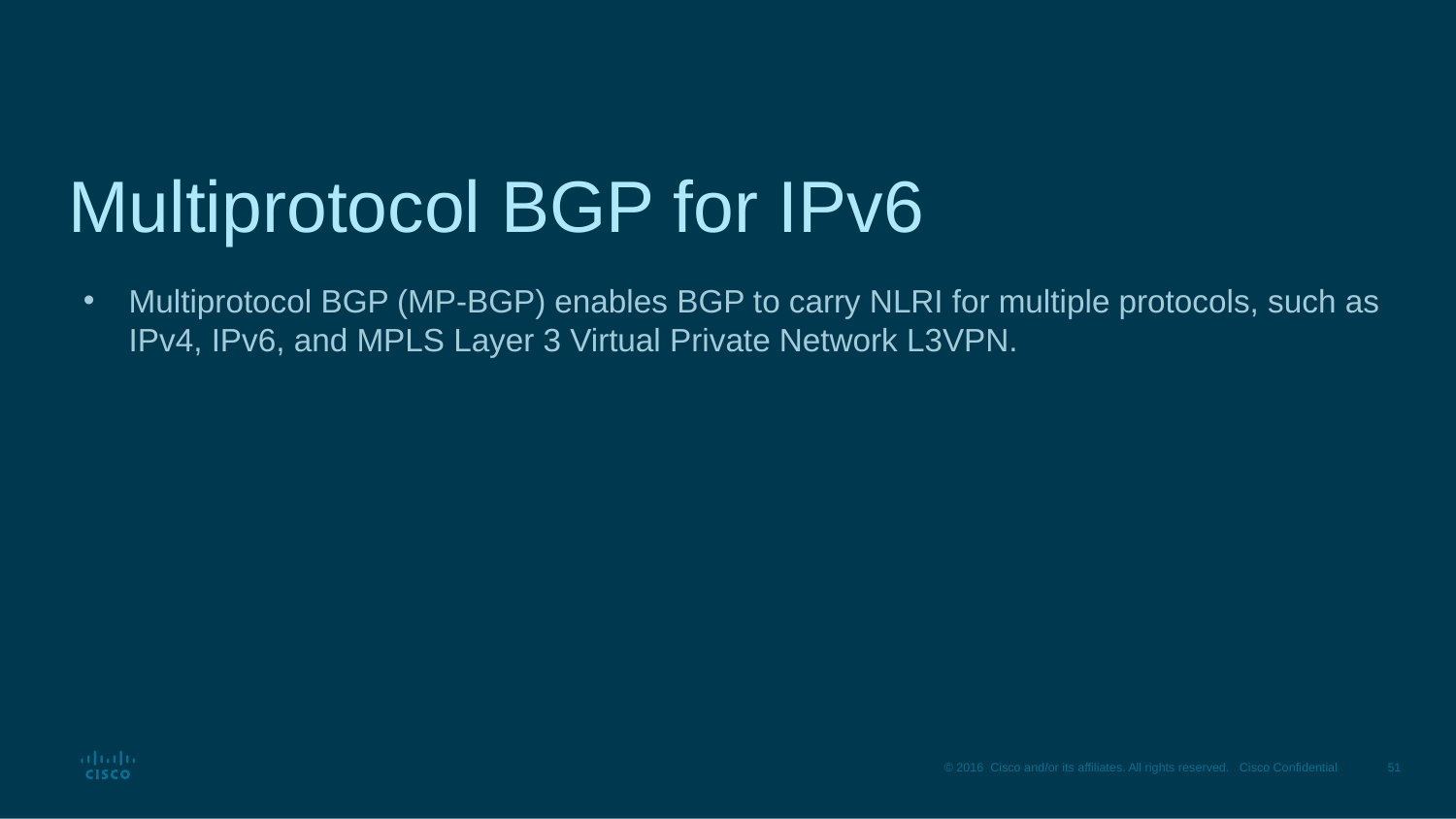

# Multiprotocol BGP for IPv6
Multiprotocol BGP (MP-BGP) enables BGP to carry NLRI for multiple protocols, such as IPv4, IPv6, and MPLS Layer 3 Virtual Private Network L3VPN.